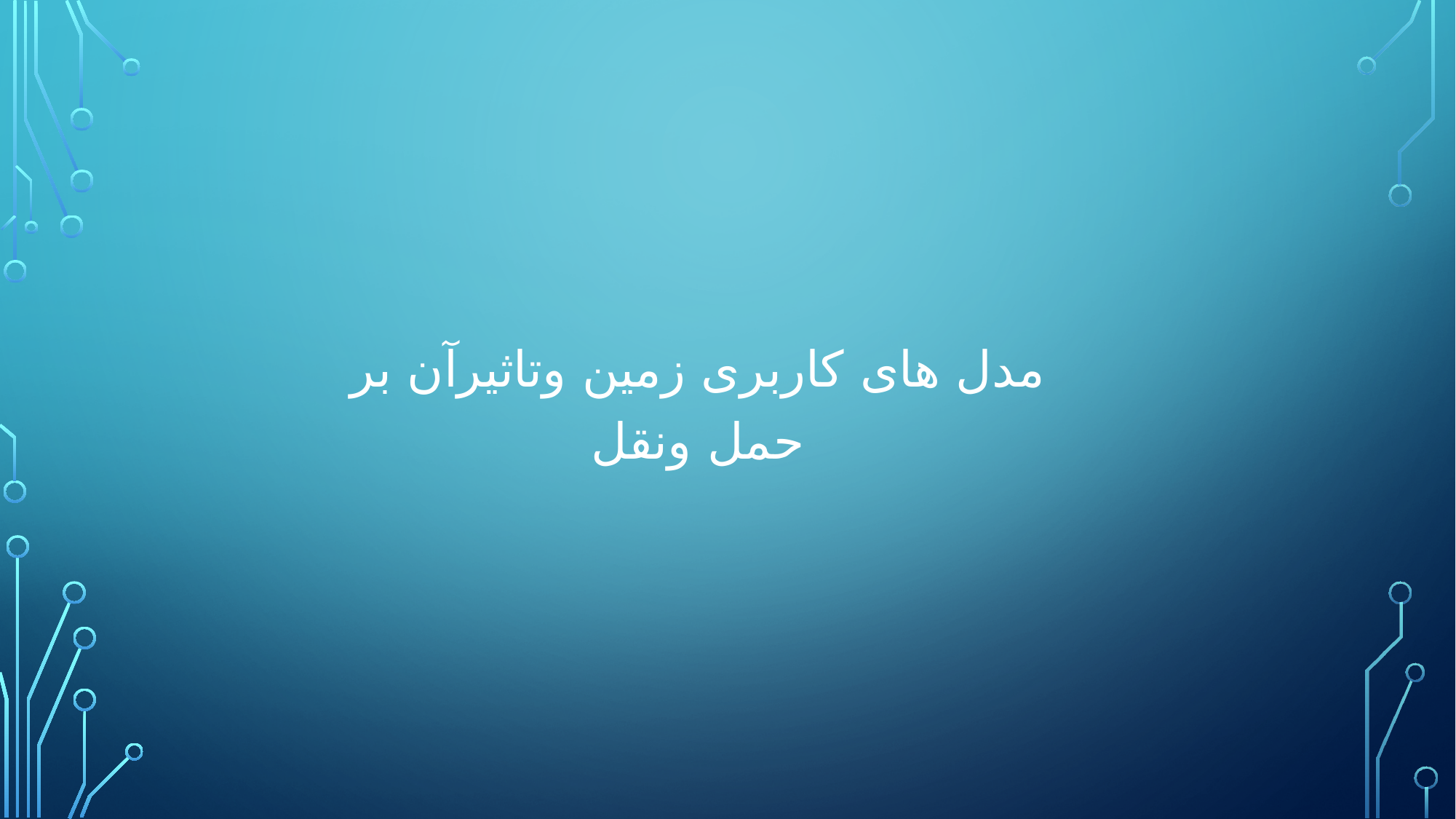

مدل های کاربری زمین وتاثیرآن بر
حمل ونقل